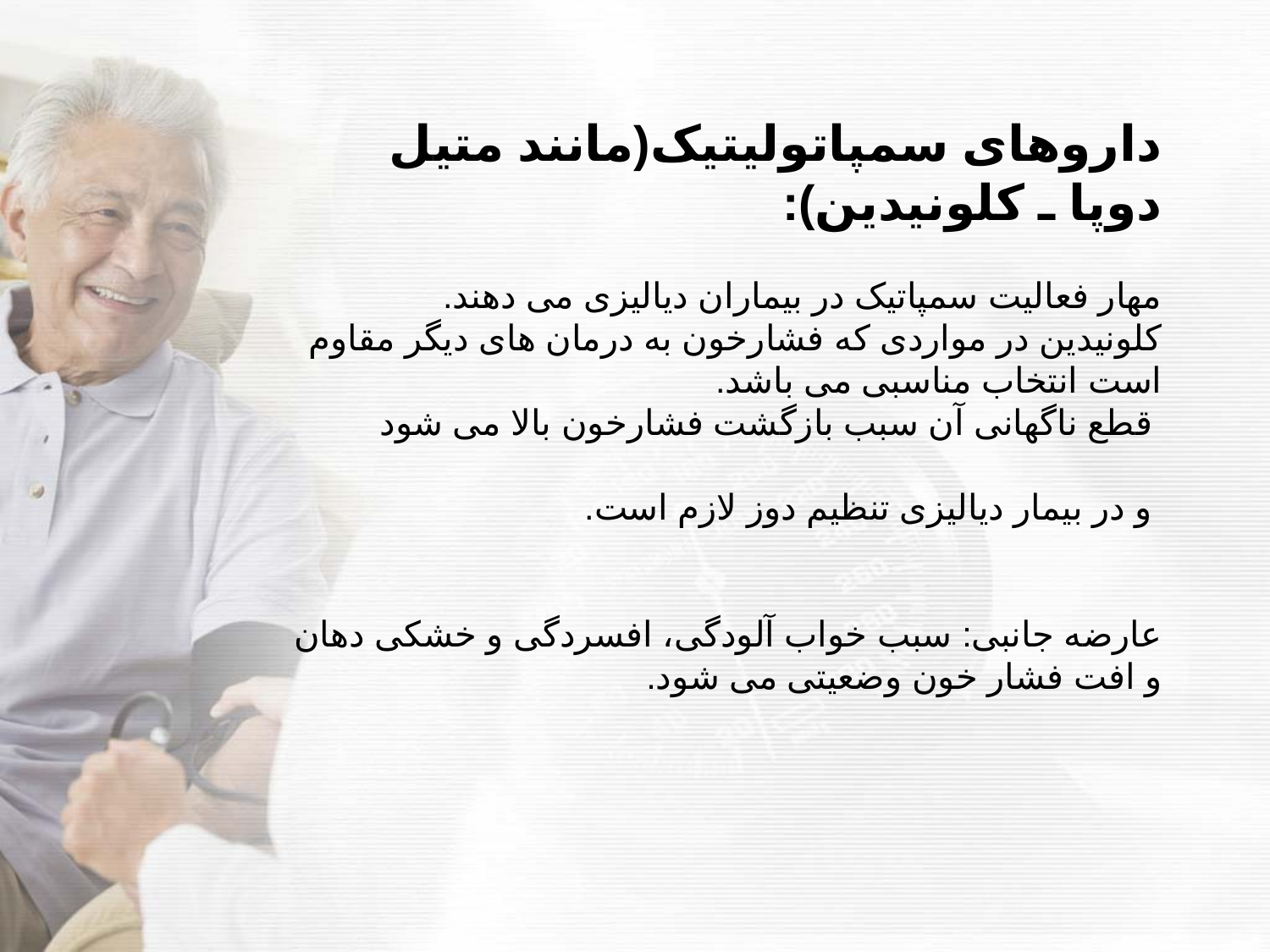

داروهای سمپاتولیتیک(مانند متیل دوپا ـ کلونیدین):

مهار فعالیت سمپاتیک در بیماران دیالیزی می دهند.
کلونیدین در مواردی که فشارخون به درمان های دیگر مقاوم است انتخاب مناسبی می باشد.
 قطع ناگهانی آن سبب بازگشت فشارخون بالا می شود

 و در بیمار دیالیزی تنظیم دوز لازم است.

عارضه جانبی: سبب خواب آلودگی، افسردگی و خشکی دهان و افت فشار خون وضعیتی می شود.